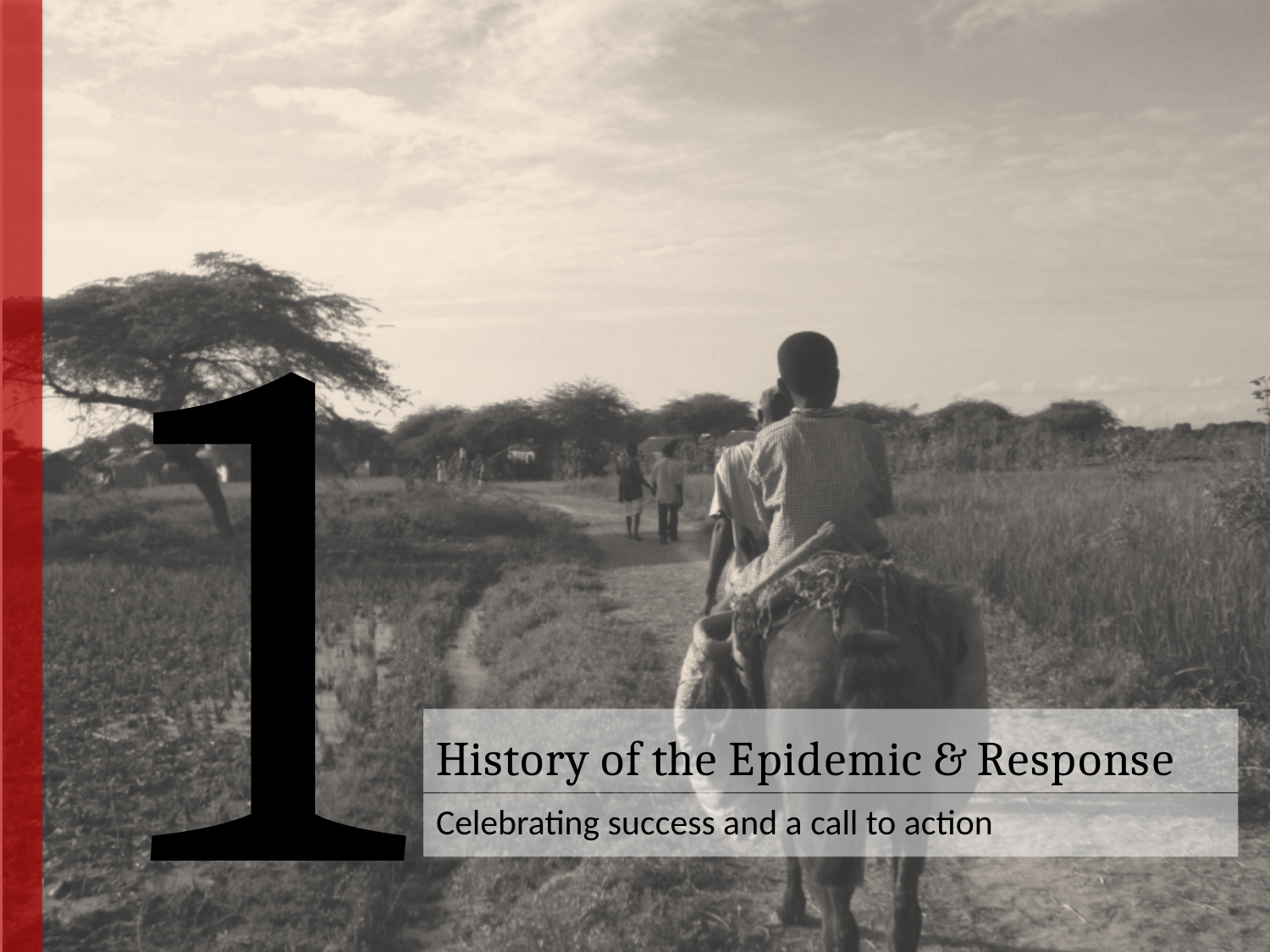

1
# History of the Epidemic & Response
Celebrating success and a call to action